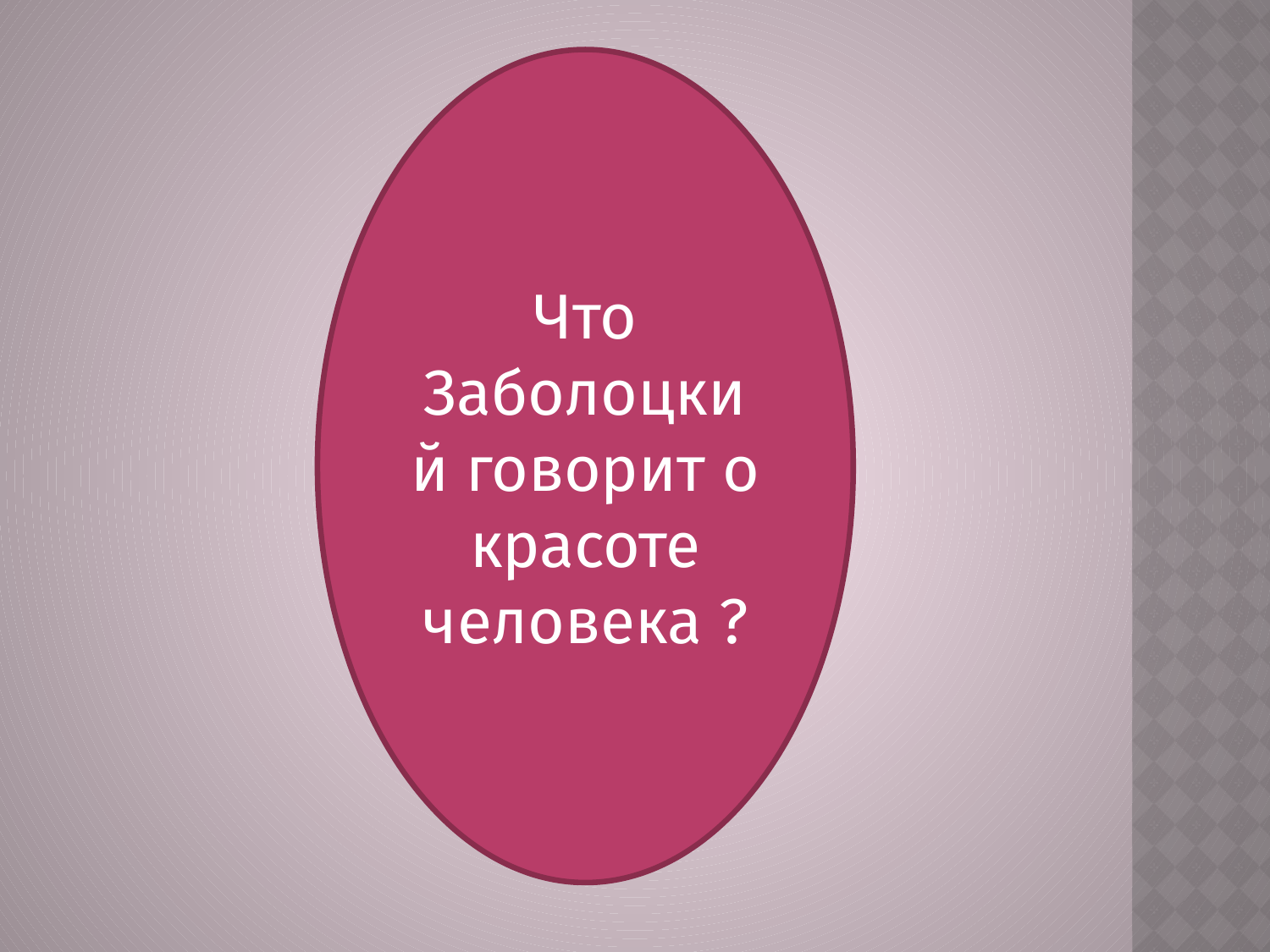

#
Что Заболоцкий говорит о красоте человека ?